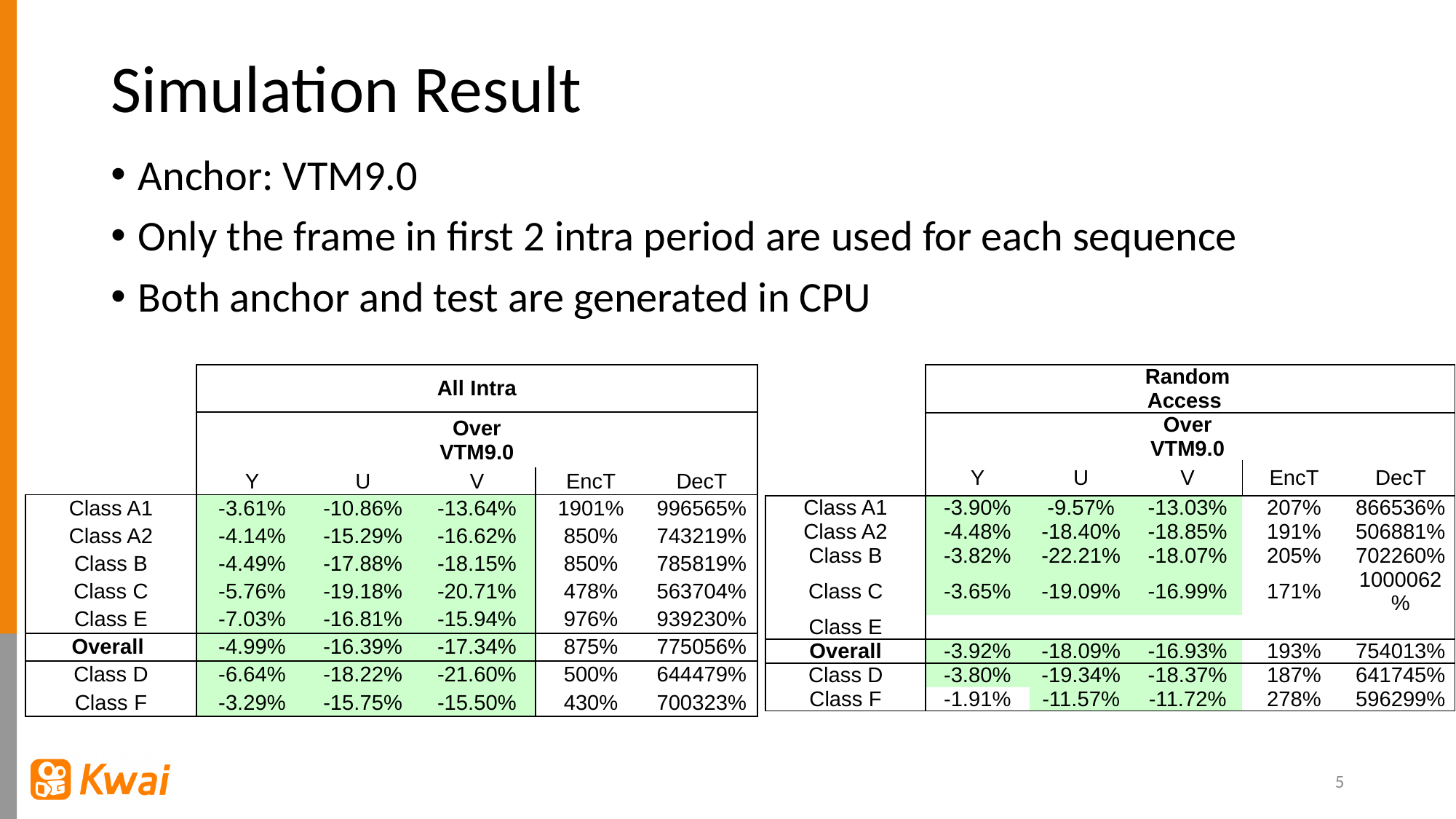

# Simulation Result
Anchor: VTM9.0
Only the frame in first 2 intra period are used for each sequence
Both anchor and test are generated in CPU
|  |  |  | All Intra |  |  |
| --- | --- | --- | --- | --- | --- |
|  |  |  | Over VTM9.0 |  |  |
|  | Y | U | V | EncT | DecT |
| Class A1 | -3.61% | -10.86% | -13.64% | 1901% | 996565% |
| Class A2 | -4.14% | -15.29% | -16.62% | 850% | 743219% |
| Class B | -4.49% | -17.88% | -18.15% | 850% | 785819% |
| Class C | -5.76% | -19.18% | -20.71% | 478% | 563704% |
| Class E | -7.03% | -16.81% | -15.94% | 976% | 939230% |
| Overall | -4.99% | -16.39% | -17.34% | 875% | 775056% |
| Class D | -6.64% | -18.22% | -21.60% | 500% | 644479% |
| Class F | -3.29% | -15.75% | -15.50% | 430% | 700323% |
|  |  |  | Random Access |  |  |
| --- | --- | --- | --- | --- | --- |
|  |  |  | Over VTM9.0 |  |  |
|  | Y | U | V | EncT | DecT |
| Class A1 | -3.90% | -9.57% | -13.03% | 207% | 866536% |
| Class A2 | -4.48% | -18.40% | -18.85% | 191% | 506881% |
| Class B | -3.82% | -22.21% | -18.07% | 205% | 702260% |
| Class C | -3.65% | -19.09% | -16.99% | 171% | 1000062% |
| Class E |  |  |  |  |  |
| Overall | -3.92% | -18.09% | -16.93% | 193% | 754013% |
| Class D | -3.80% | -19.34% | -18.37% | 187% | 641745% |
| Class F | -1.91% | -11.57% | -11.72% | 278% | 596299% |
5